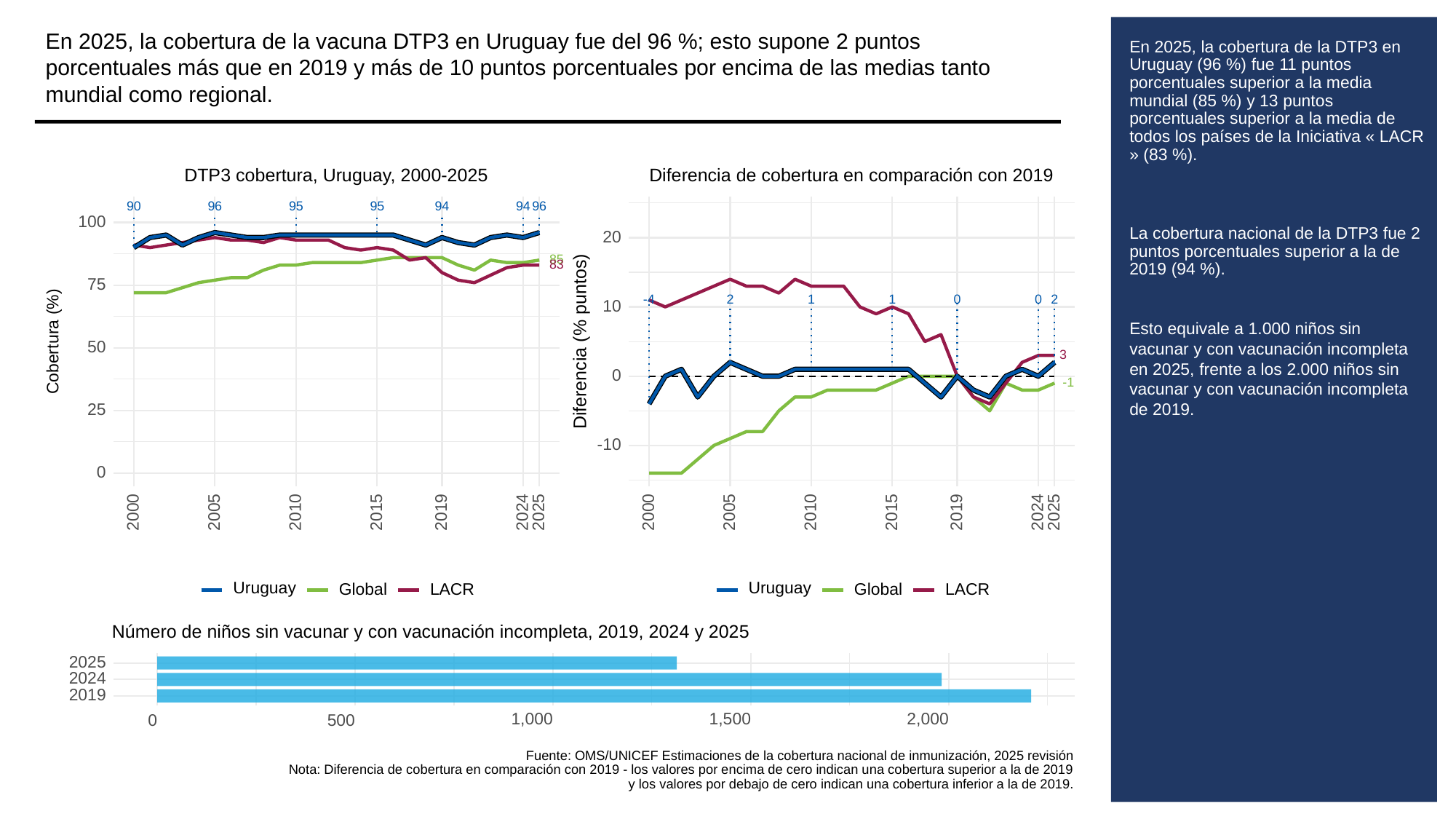

En 2025, la cobertura de la vacuna DTP3 en Uruguay fue del 96 %; esto supone 2 puntos porcentuales más que en 2019 y más de 10 puntos porcentuales por encima de las medias tanto mundial como regional.
# En 2025, la cobertura de la DTP3 en Uruguay (96 %) fue 11 puntos porcentuales superior a la media mundial (85 %) y 13 puntos porcentuales superior a la media de todos los países de la Iniciativa « LACR » (83 %).

La cobertura nacional de la DTP3 fue 2 puntos porcentuales superior a la de 2019 (94 %).

Esto equivale a 1.000 niños sin vacunar y con vacunación incompleta en 2025, frente a los 2.000 niños sin vacunar y con vacunación incompleta de 2019.

DTP3 cobertura, Uruguay, 2000-2025
Diferencia de cobertura en comparación con 2019

90
96
95
95
94
94
96

100

20

85

83

75

0
0
2
1
1
2
-4
10

Diferencia (% puntos)
Cobertura (%)

50

3

0

-1

25

-10

0

2000
2005
2010
2015
2019
2024
2025
2000
2005
2010
2015
2019
2024
2025
Uruguay
Uruguay
Global
LACR
Global
LACR

Número de niños sin vacunar y con vacunación incompleta, 2019, 2024 y 2025

2025

2024

2019

1,000
1,500
2,000
0
500
Fuente: OMS/UNICEF Estimaciones de la cobertura nacional de inmunización, 2025 revisión
Nota: Diferencia de cobertura en comparación con 2019 - los valores por encima de cero indican una cobertura superior a la de 2019
y los valores por debajo de cero indican una cobertura inferior a la de 2019.